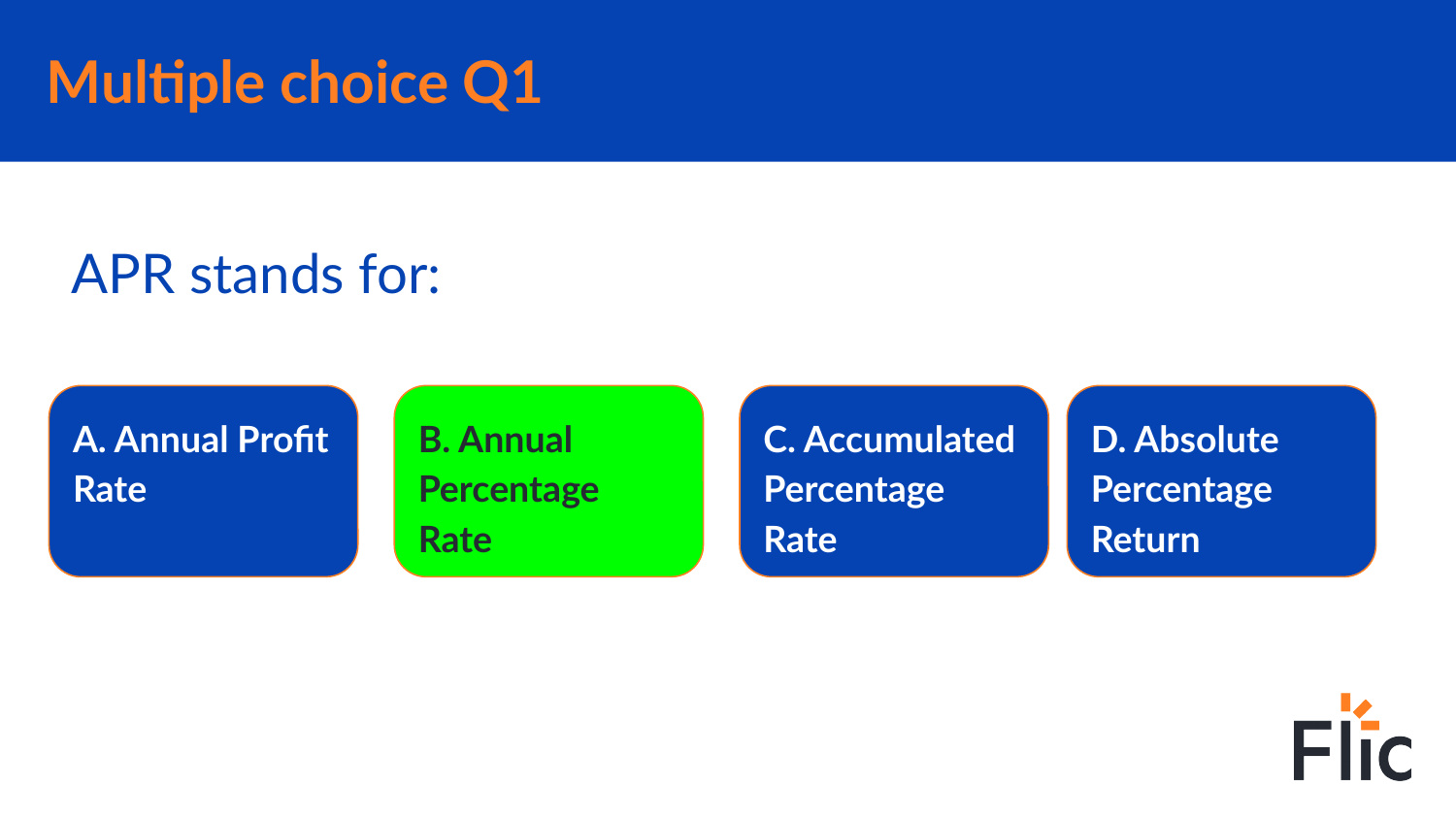

# Multiple choice Q1
APR stands for:

A. Annual Profit Rate

B. Annual Percentage Rate

C. Accumulated Percentage Rate

D. Absolute Percentage Return

Weekly food shop
Lunch out
Lunch out